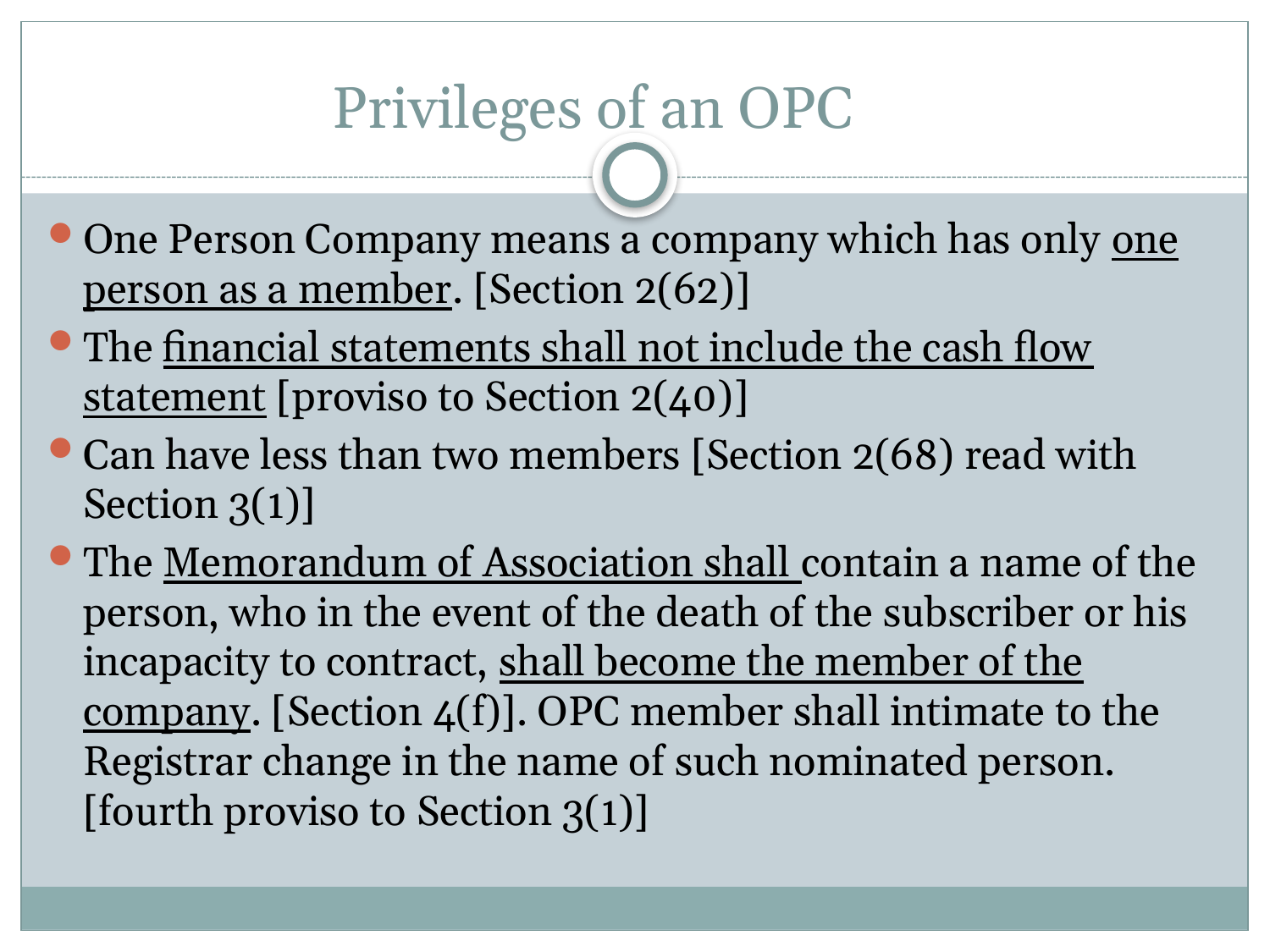

# Privileges of an OPC
One Person Company means a company which has only one person as a member. [Section 2(62)]
The financial statements shall not include the cash flow statement [proviso to Section 2(40)]
Can have less than two members [Section 2(68) read with Section 3(1)]
The Memorandum of Association shall contain a name of the person, who in the event of the death of the subscriber or his incapacity to contract, shall become the member of the company. [Section 4(f)]. OPC member shall intimate to the Registrar change in the name of such nominated person. [fourth proviso to Section 3(1)]